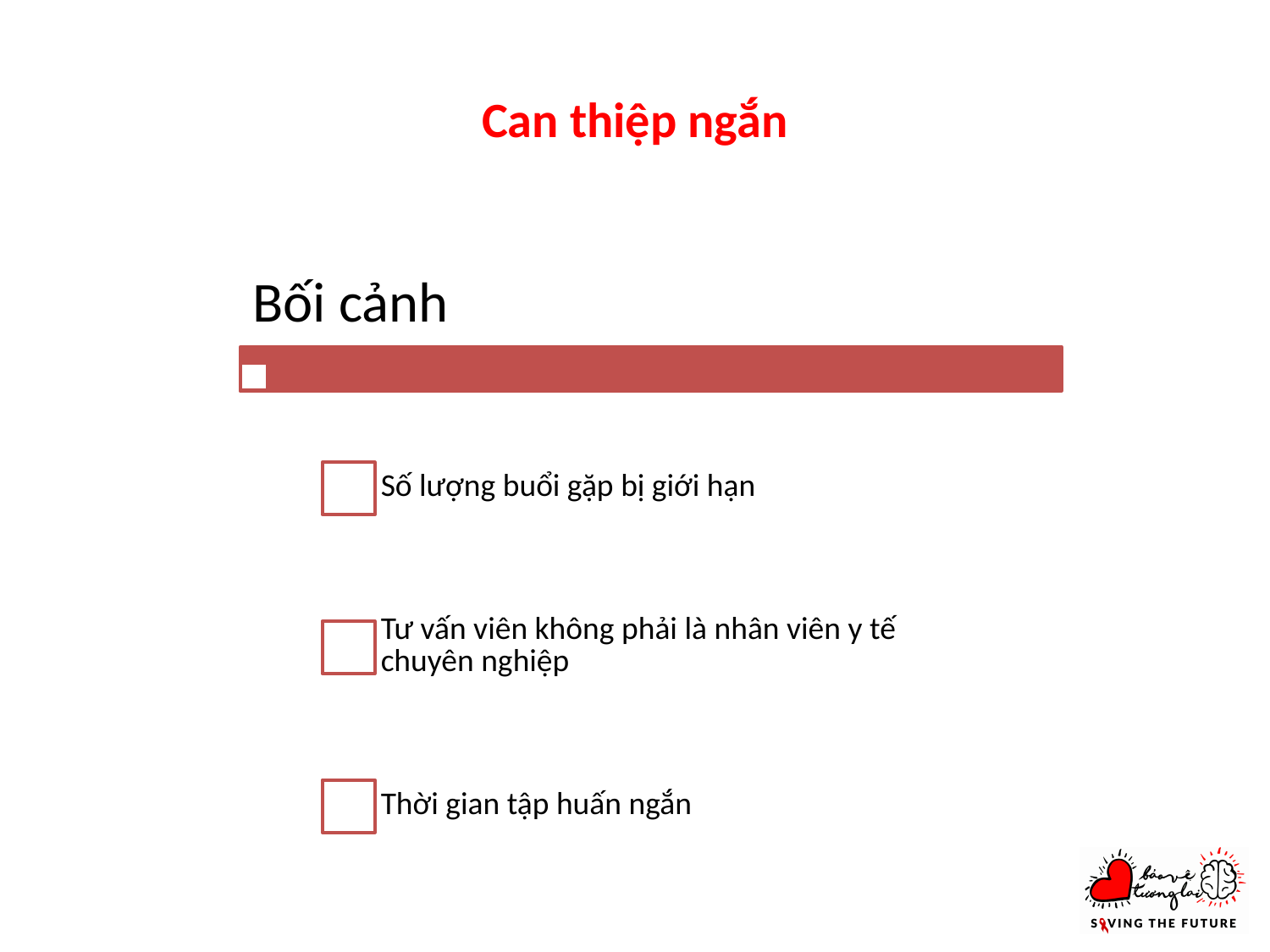

# Can thiệp ngắn
Bối cảnh
Số lượng buổi gặp bị giới hạn
Tư vấn viên không phải là nhân viên y tế chuyên nghiệp
Thời gian tập huấn ngắn